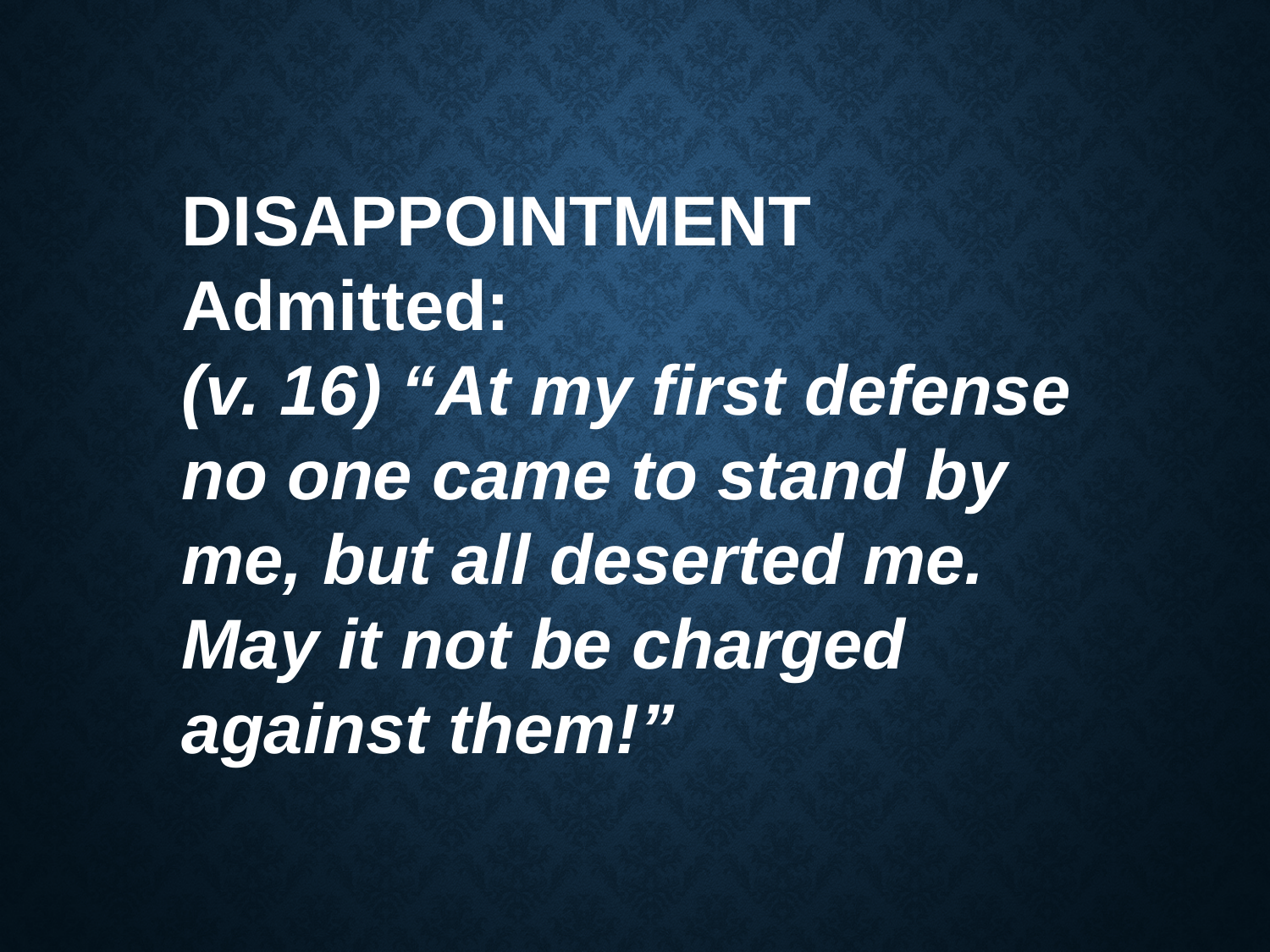

DISAPPOINTMENT Admitted:
(v. 16) “At my first defense no one came to stand by me, but all deserted me. May it not be charged against them!”